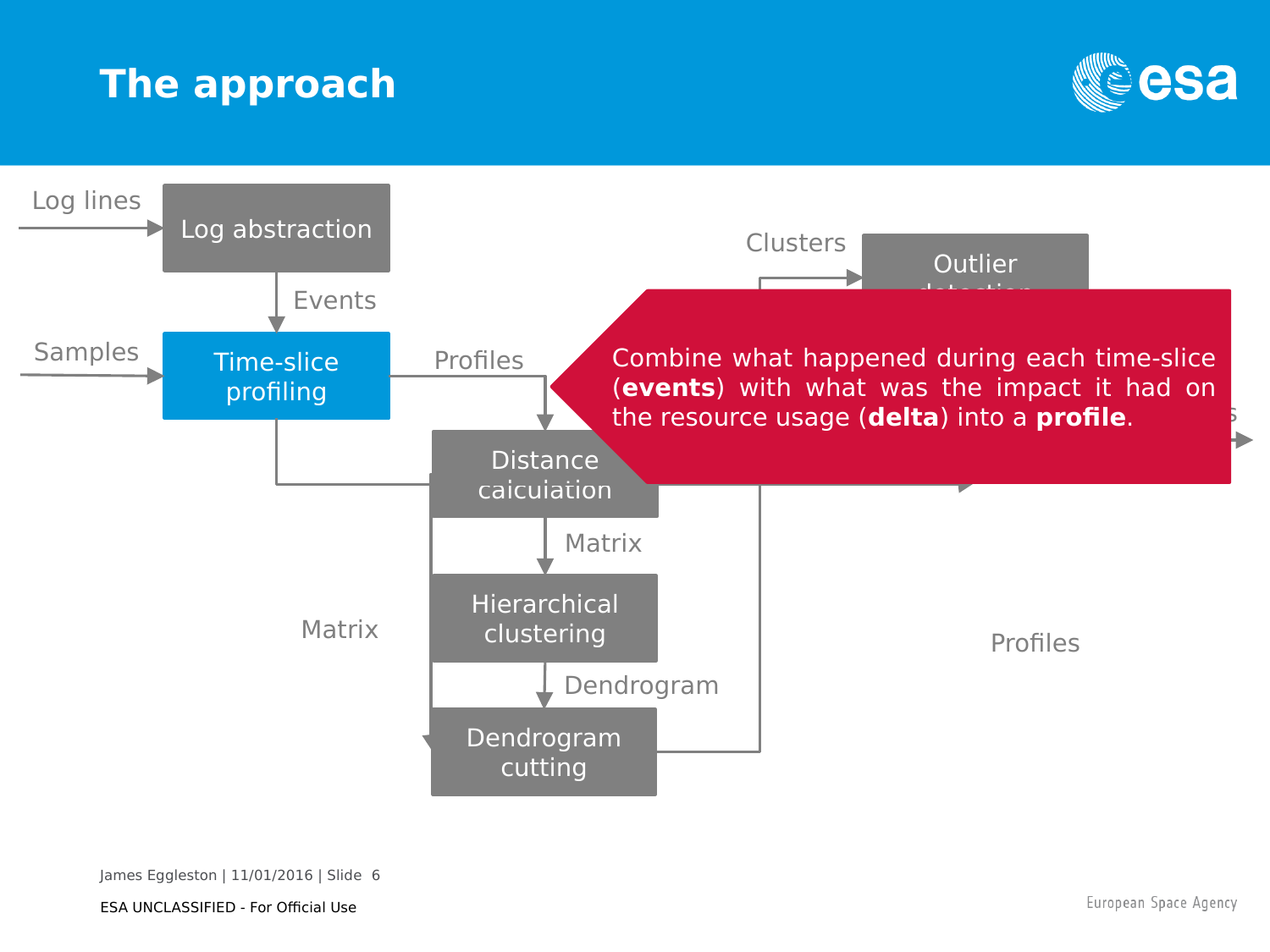

# The approach
Log lines
Log abstraction
Clusters
Outlier detection
Events
Combine what happened during each time-slice (events) with what was the impact it had on the resource usage (delta) into a profile.
Samples
Time-slice profiling
Outliers
Profiles
Influencers
Influence analysis
Distance calculation
Matrix
Hierarchical clustering
Matrix
Profiles
Dendrogram
Dendrogram cutting